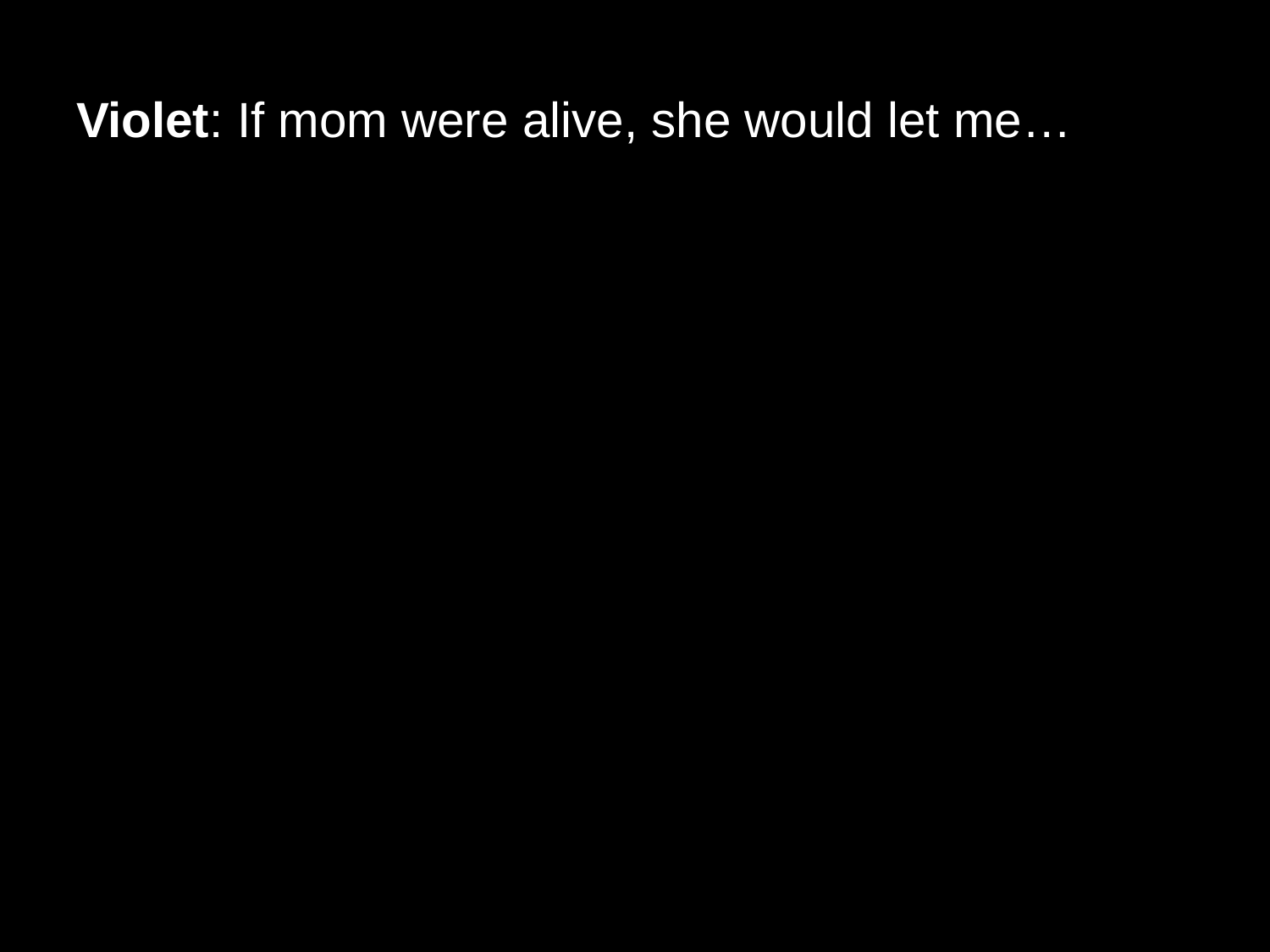

# Violet: If mom were alive, she would let me…